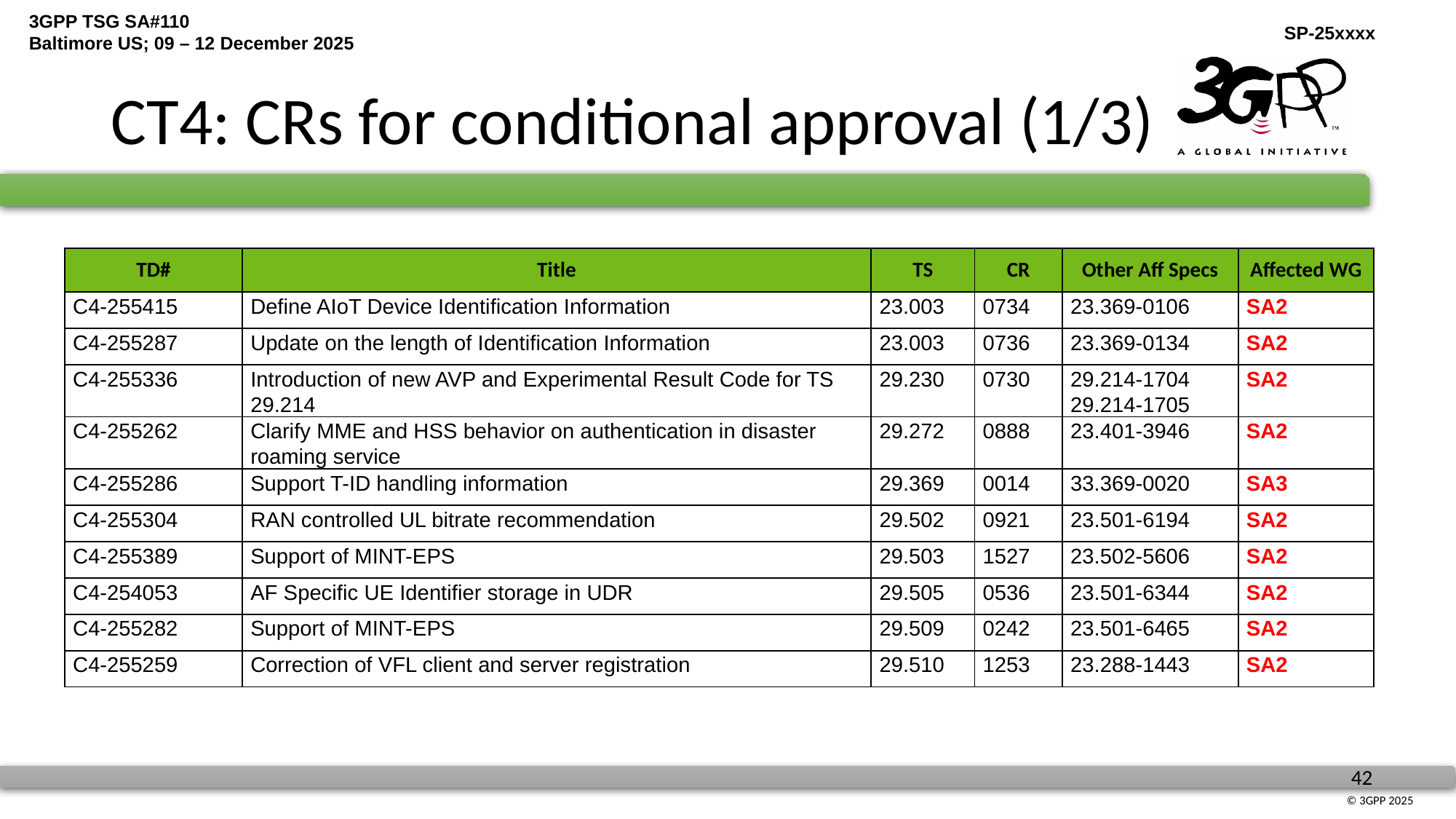

# CT4: CRs for conditional approval (1/3)
| TD# | Title | TS | CR | Other Aff Specs | Affected WG |
| --- | --- | --- | --- | --- | --- |
| C4-255415 | Define AIoT Device Identification Information | 23.003 | 0734 | 23.369-0106 | SA2 |
| C4-255287 | Update on the length of Identification Information | 23.003 | 0736 | 23.369-0134 | SA2 |
| C4-255336 | Introduction of new AVP and Experimental Result Code for TS 29.214 | 29.230 | 0730 | 29.214-1704 29.214-1705 | SA2 |
| C4-255262 | Clarify MME and HSS behavior on authentication in disaster roaming service | 29.272 | 0888 | 23.401-3946 | SA2 |
| C4-255286 | Support T-ID handling information | 29.369 | 0014 | 33.369-0020 | SA3 |
| C4-255304 | RAN controlled UL bitrate recommendation | 29.502 | 0921 | 23.501-6194 | SA2 |
| C4-255389 | Support of MINT-EPS | 29.503 | 1527 | 23.502-5606 | SA2 |
| C4-254053 | AF Specific UE Identifier storage in UDR | 29.505 | 0536 | 23.501-6344 | SA2 |
| C4-255282 | Support of MINT-EPS | 29.509 | 0242 | 23.501-6465 | SA2 |
| C4-255259 | Correction of VFL client and server registration | 29.510 | 1253 | 23.288-1443 | SA2 |